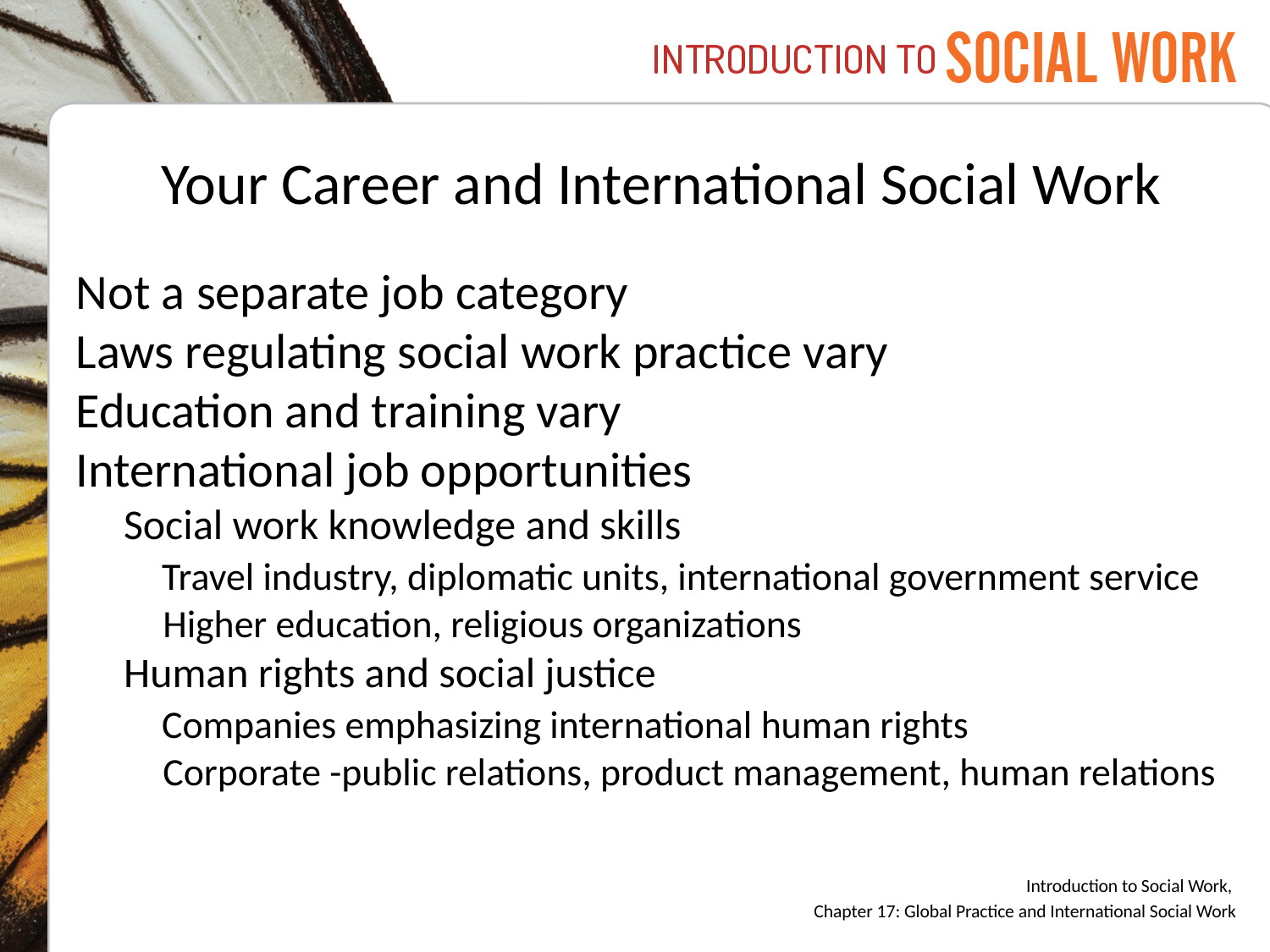

# Your Career and International Social Work

Not a separate job category
Laws regulating social work practice vary
Education and training vary
International job opportunities
     Social work knowledge and skills
         Travel industry, diplomatic units, international government service
          Higher education, religious organizations
     Human rights and social justice
         Companies emphasizing international human rights
          Corporate -public relations, product management, human relations
Introduction to Social Work,
Chapter 17: Global Practice and International Social Work